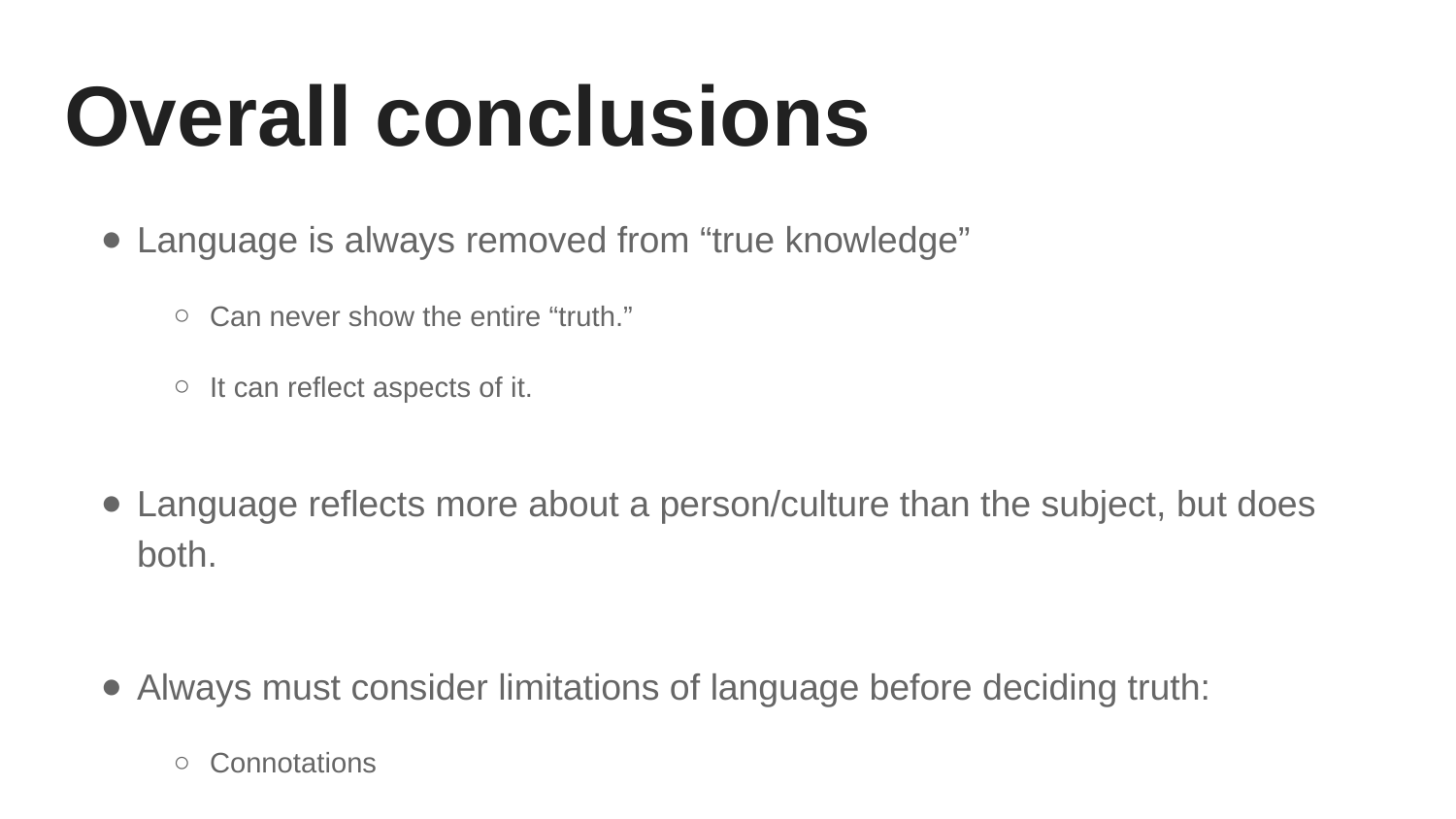

# Overall conclusions
Language is always removed from “true knowledge”
Can never show the entire “truth.”
It can reflect aspects of it.
Language reflects more about a person/culture than the subject, but does both.
Always must consider limitations of language before deciding truth:
Connotations
Cultural Context
Translations
Personal interpretation